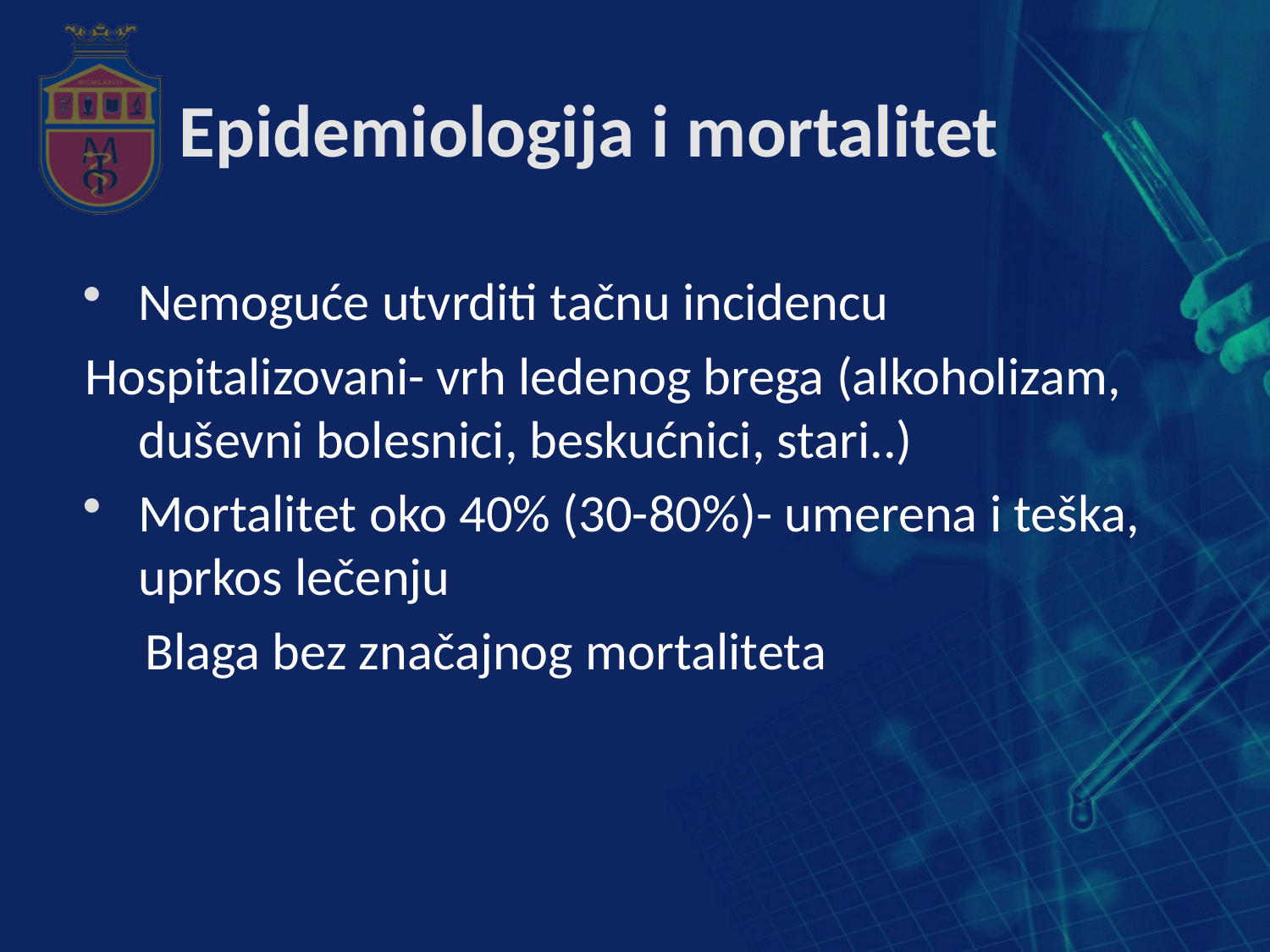

# Epidemiologija i mortalitet
Nemoguće utvrditi tačnu incidencu
Hospitalizovani- vrh ledenog brega (alkoholizam, duševni bolesnici, beskućnici, stari..)
Mortalitet oko 40% (30-80%)- umerena i teška, uprkos lečenju
     Blaga bez značajnog mortaliteta